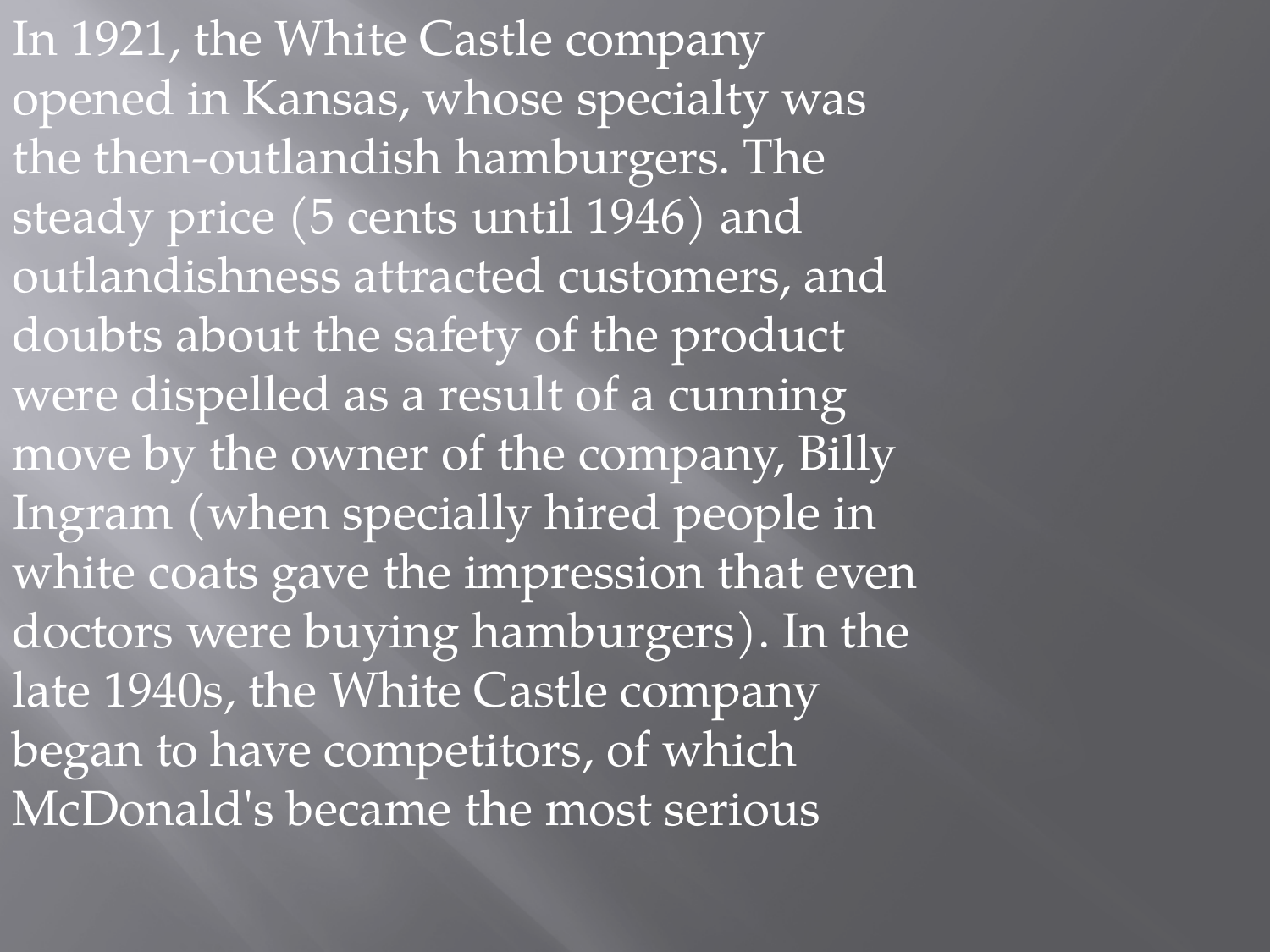

In 1921, the White Castle company opened in Kansas, whose specialty was the then-outlandish hamburgers. The steady price (5 cents until 1946) and outlandishness attracted customers, and doubts about the safety of the product were dispelled as a result of a cunning move by the owner of the company, Billy Ingram (when specially hired people in white coats gave the impression that even doctors were buying hamburgers). In the late 1940s, the White Castle company began to have competitors, of which McDonald's became the most serious